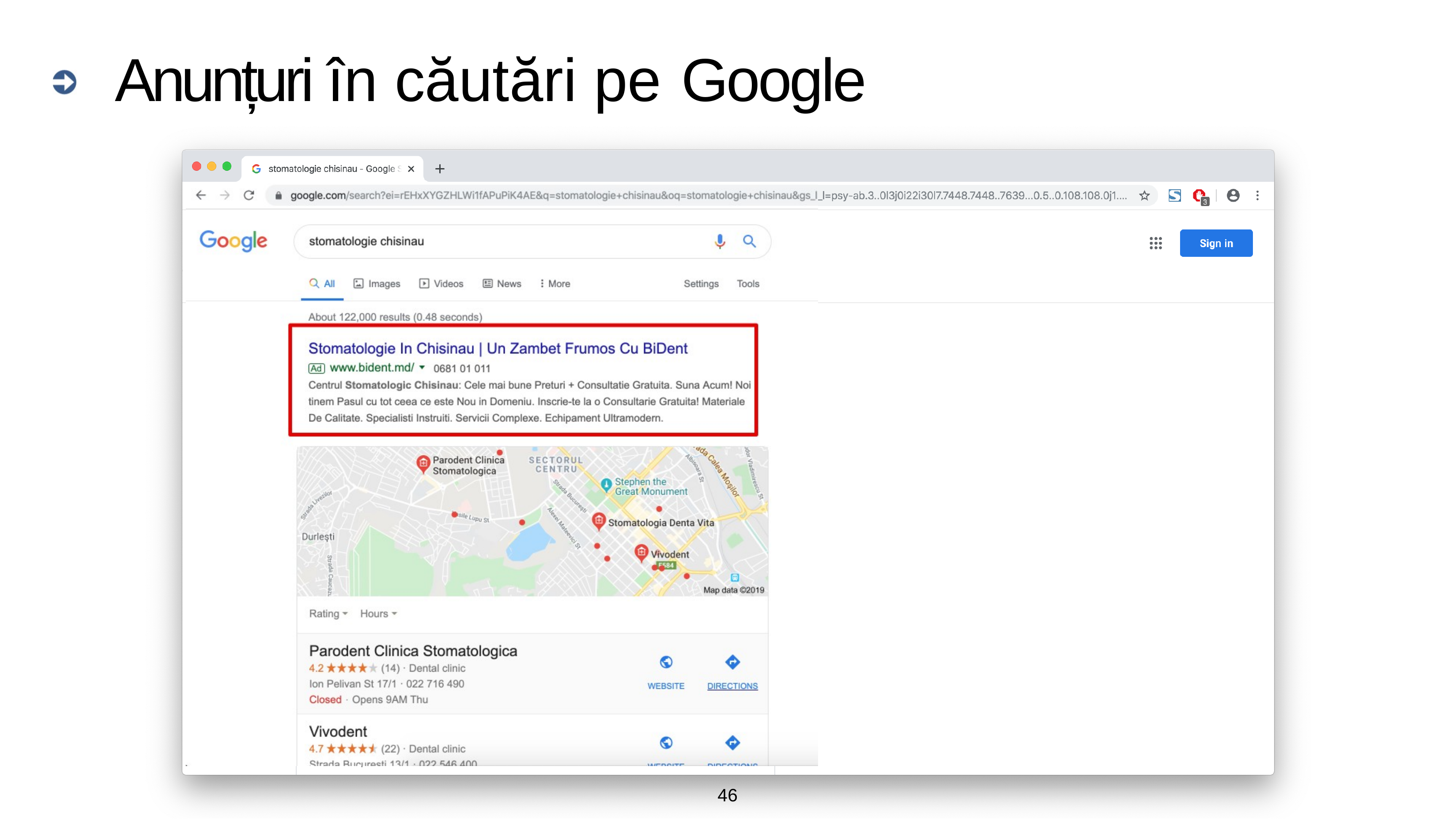

# Anunțuri în căutări pe Google

46